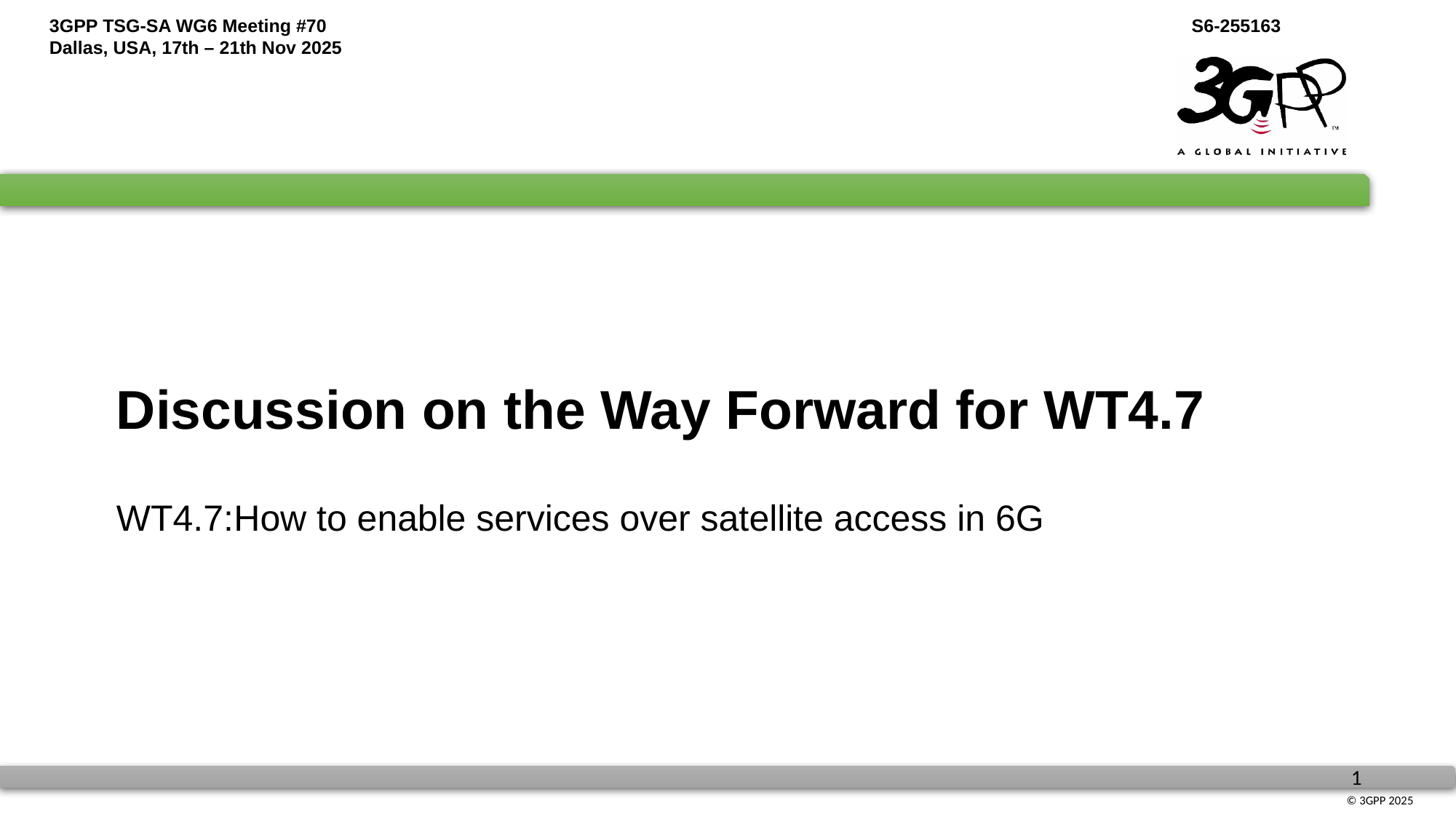

# Discussion on the Way Forward for WT4.7 WT4.7:How to enable services over satellite access in 6G